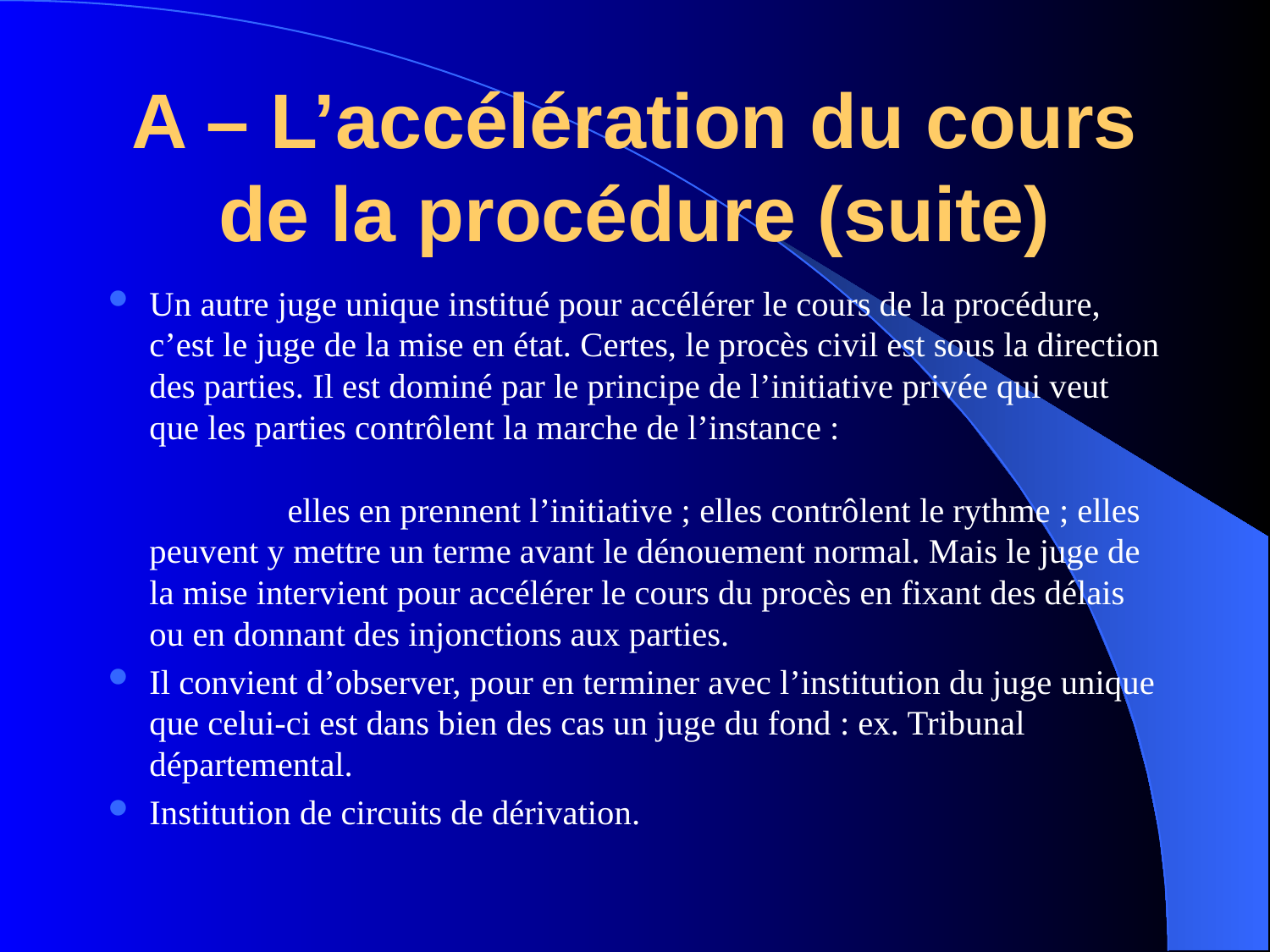

# A – L’accélération du cours de la procédure (suite)
Un autre juge unique institué pour accélérer le cours de la procédure, c’est le juge de la mise en état. Certes, le procès civil est sous la direction des parties. Il est dominé par le principe de l’initiative privée qui veut que les parties contrôlent la marche de l’instance :                                                                                                                                                                           elles en prennent l’initiative ; elles contrôlent le rythme ; elles peuvent y mettre un terme avant le dénouement normal. Mais le juge de la mise intervient pour accélérer le cours du procès en fixant des délais ou en donnant des injonctions aux parties.
Il convient d’observer, pour en terminer avec l’institution du juge unique que celui-ci est dans bien des cas un juge du fond : ex. Tribunal départemental.
Institution de circuits de dérivation.